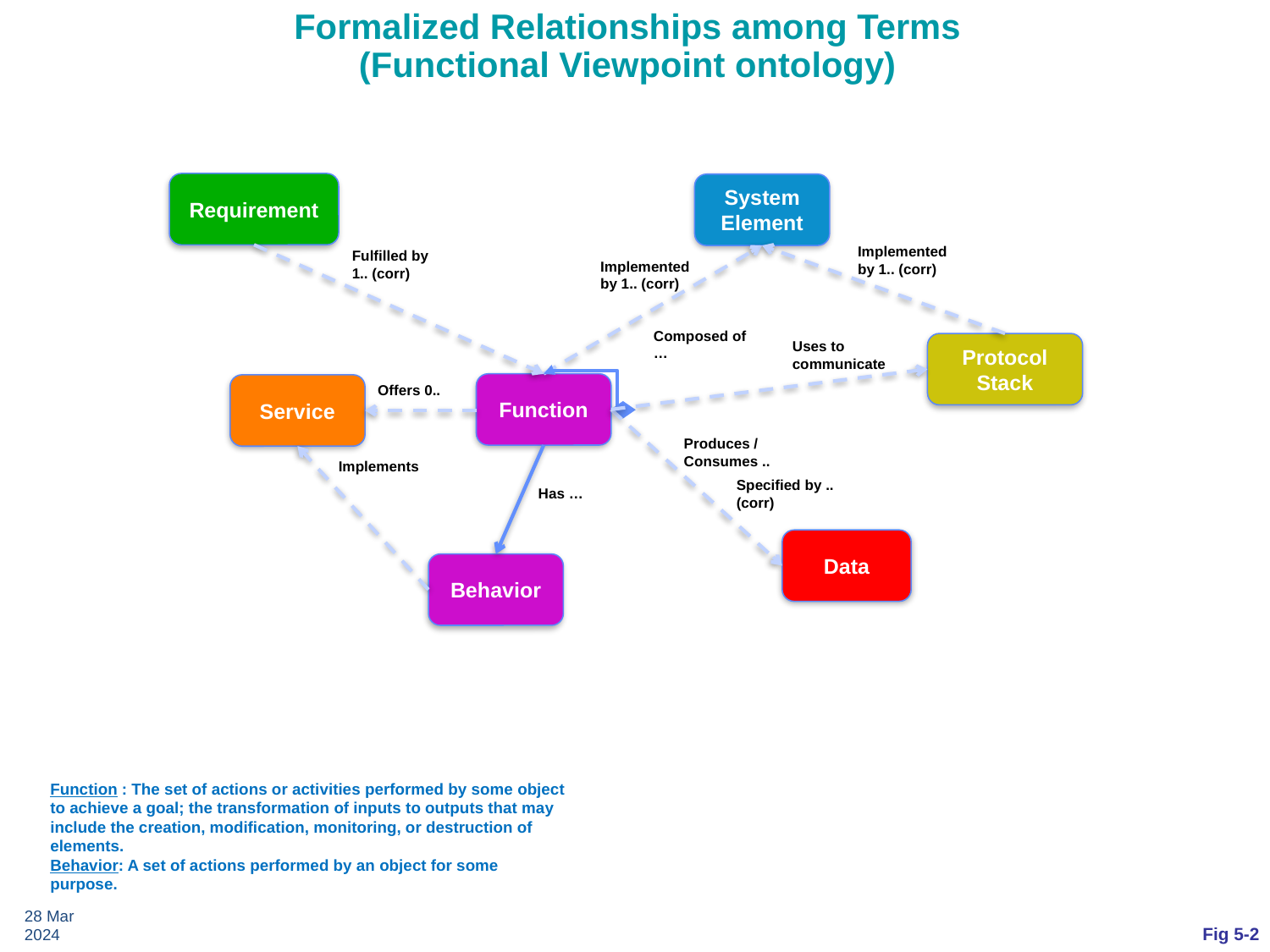

# Formalized Relationships among Terms (Functional Viewpoint ontology)
Requirement
System
Element
Implemented by 1.. (corr)
Fulfilled by 1.. (corr)
Implemented by 1.. (corr)
Composed of …
Uses to communicate
Protocol
Stack
Function
Offers 0..
Service

Produces /
Consumes ..
Implements
Specified by .. (corr)
Has …
Data
Behavior
Function : The set of actions or activities performed by some object to achieve a goal; the transformation of inputs to outputs that may include the creation, modification, monitoring, or destruction of elements.
Behavior: A set of actions performed by an object for some purpose.
28 Mar 2024
Fig 5-2